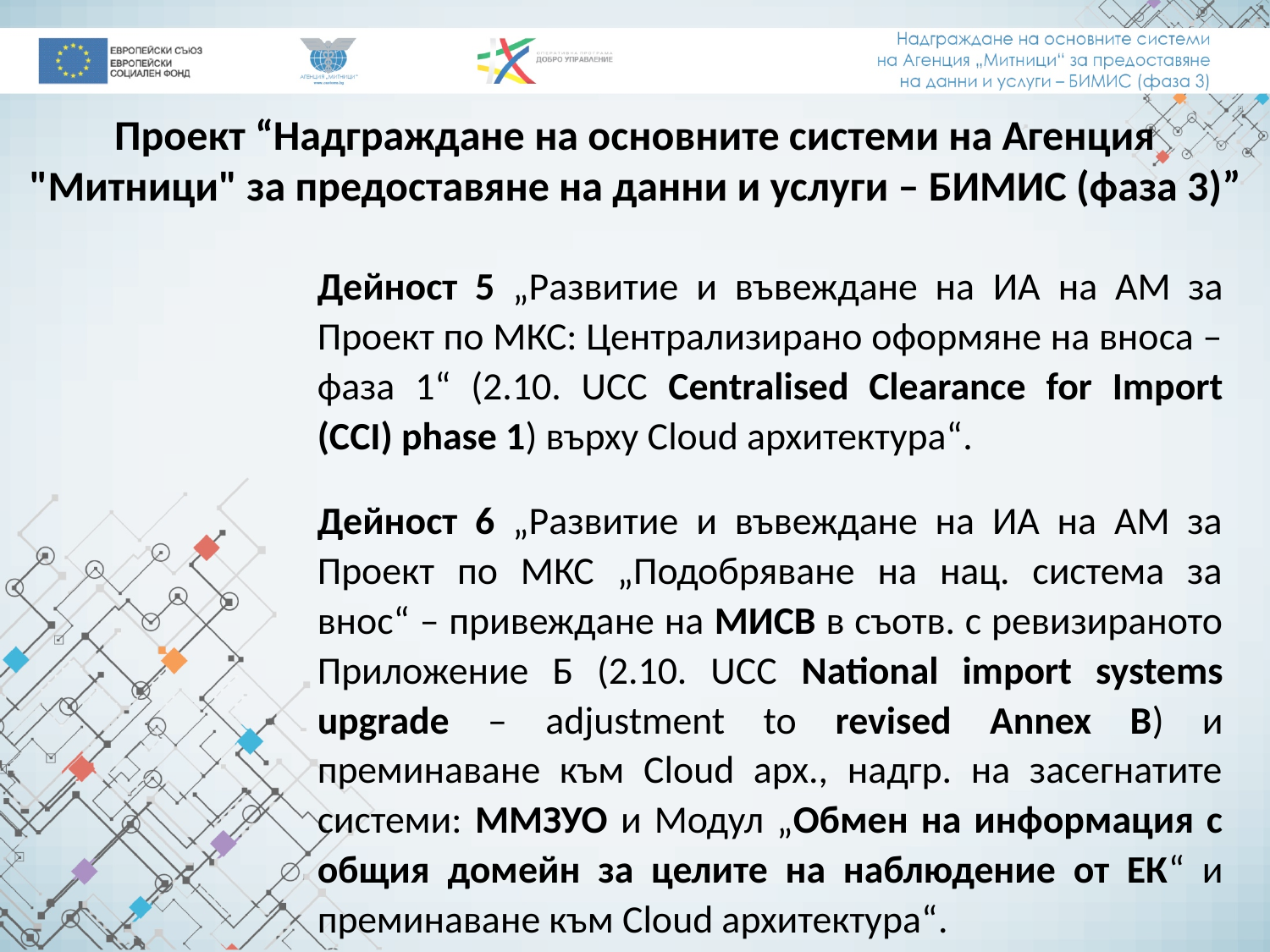

Проект “Надграждане на основните системи на Агенция "Митници" за предоставяне на данни и услуги – БИМИС (фаза 3)”

Дейност 5 „Развитие и въвеждане на ИА на АМ за Проект по МКС: Централизирано оформяне на вноса – фаза 1“ (2.10. UCC Centralised Clearance for Import (CCI) phase 1) върху Cloud архитектура“.
Дейност 6 „Развитие и въвеждане на ИА на АМ за Проект по МКС „Подобряване на нац. система за внос“ – привеждане на МИСВ в съотв. с ревизираното Приложение Б (2.10. UCC National import systems upgrade – adjustment to revised Annex B) и преминаване към Cloud арх., надгр. на засегнатите системи: ММЗУО и Модул „Обмен на информация с общия домейн за целите на наблюдение от ЕК“ и преминаване към Cloud архитектура“.